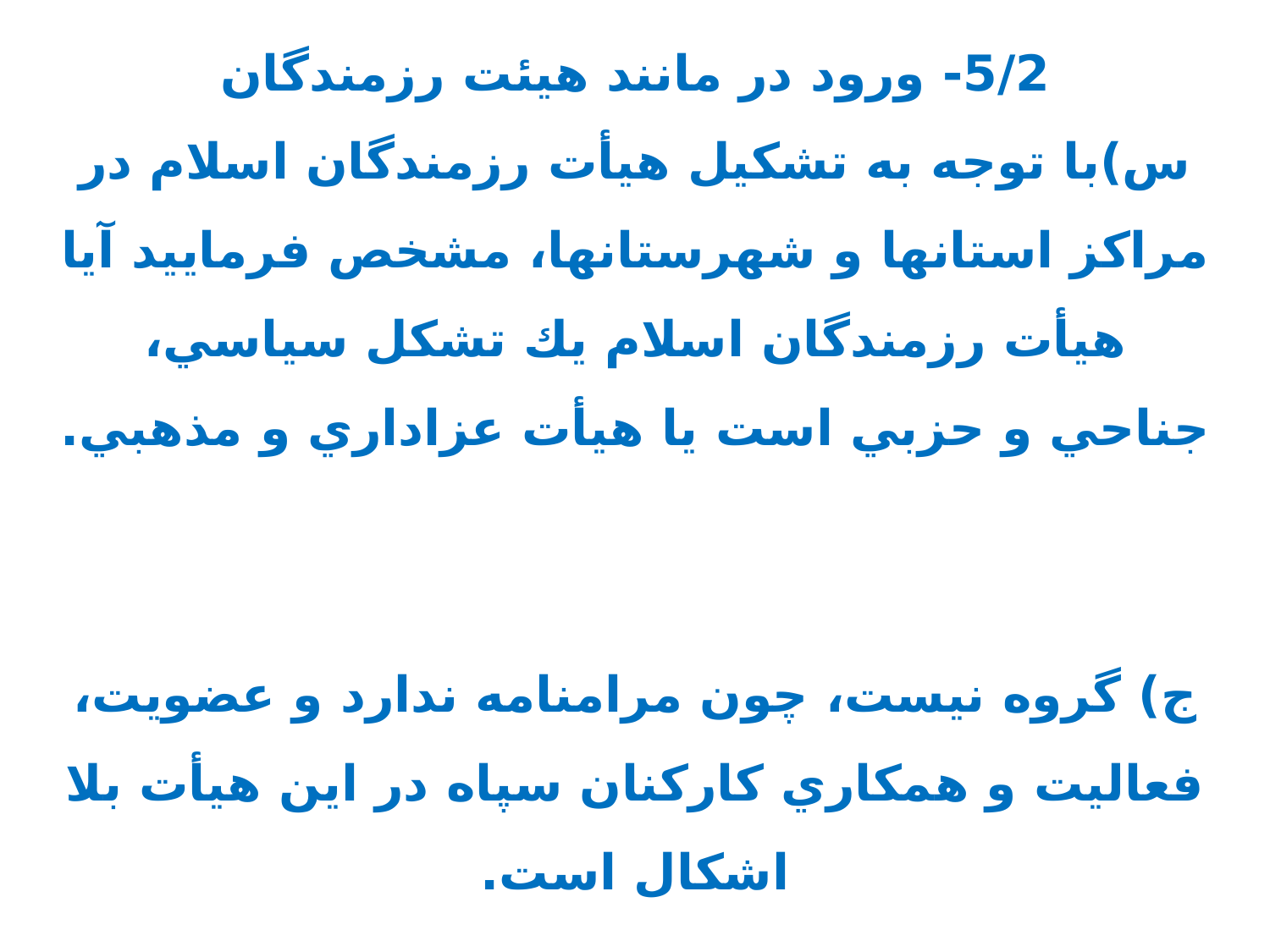

5/2- ورود در مانند هیئت رزمندگان
س)با توجه به تشكيل هيأت رزمندگان اسلام در مراكز استانها و شهرستانها، مشخص فرماييد آيا هيأت رزمندگان اسلام يك تشكل سياسي، جناحي و حزبي است يا هيأت عزاداري و مذهبي.
ج) گروه نيست، چون مرامنامه ندارد و عضويت، فعاليت و همكاري كاركنان سپاه در اين هيأت بلا اشكال است.